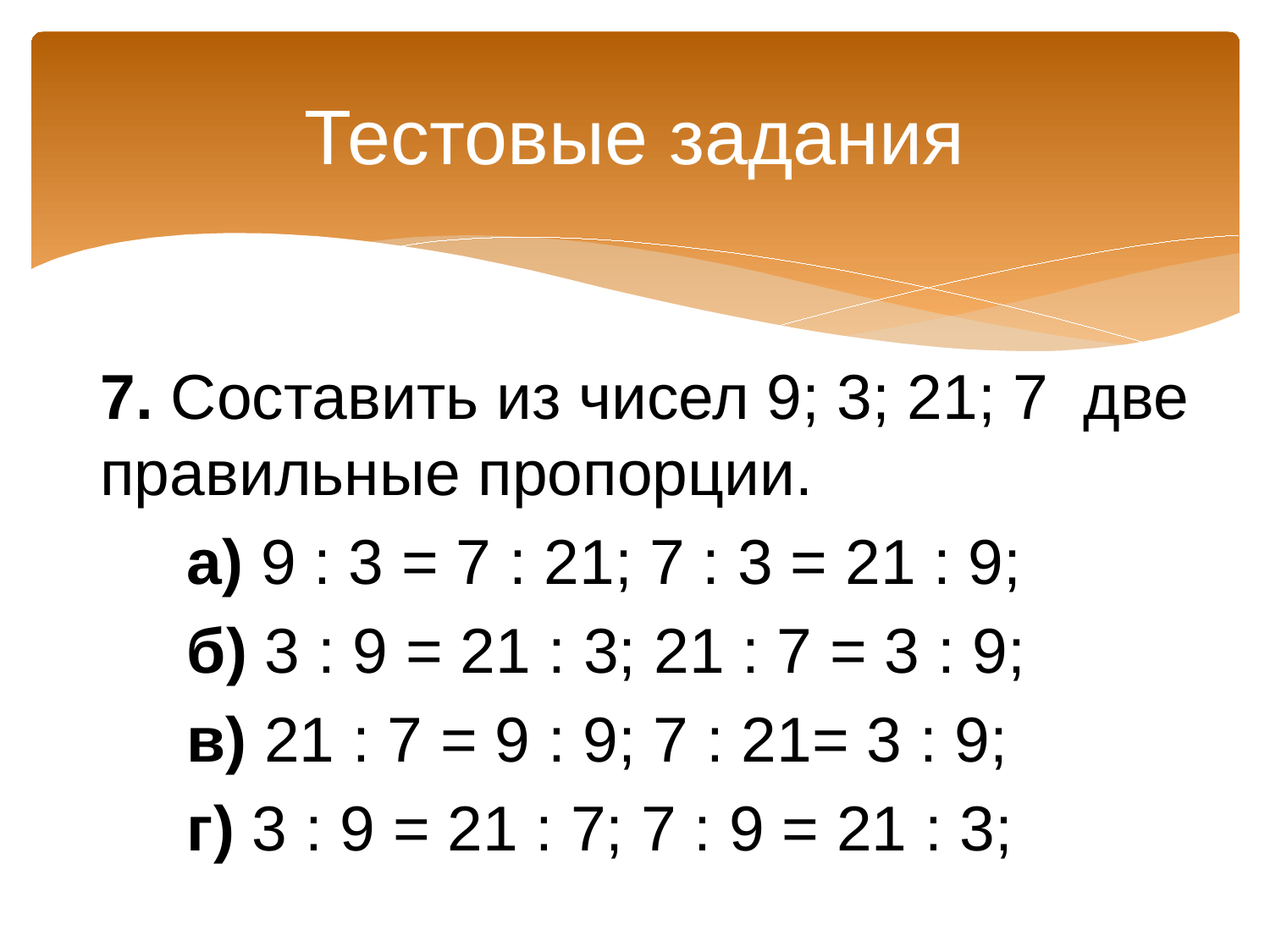

# Тестовые задания
7. Составить из чисел 9; 3; 21; 7  две правильные пропорции.
а) 9 : 3 = 7 : 21; 7 : 3 = 21 : 9;
б) 3 : 9 = 21 : 3; 21 : 7 = 3 : 9;
в) 21 : 7 = 9 : 9; 7 : 21= 3 : 9;
г) 3 : 9 = 21 : 7; 7 : 9 = 21 : 3;